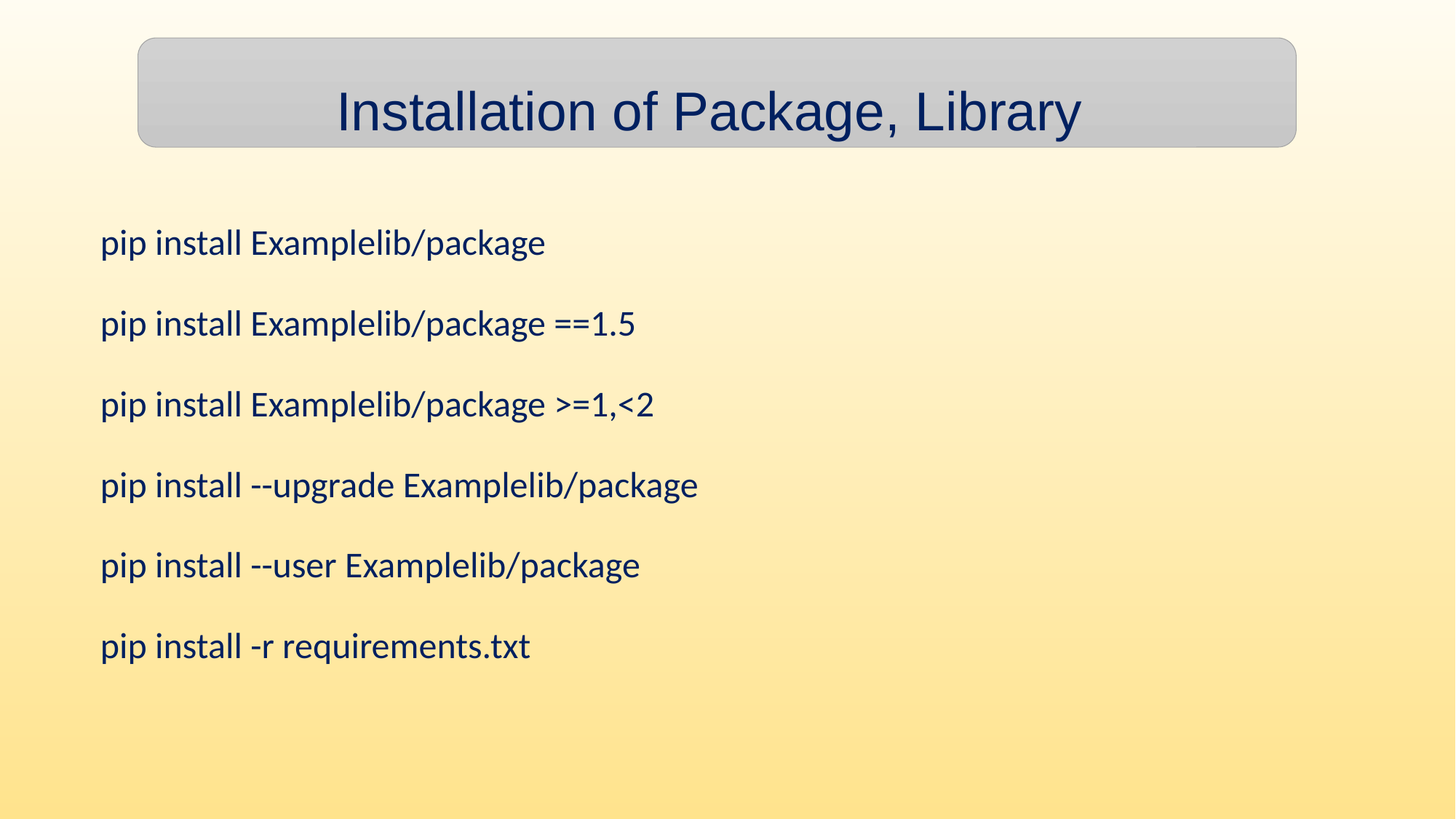

Installation of Package, Library
pip install Examplelib/package
pip install Examplelib/package ==1.5
pip install Examplelib/package >=1,<2
pip install --upgrade Examplelib/package
pip install --user Examplelib/package
pip install -r requirements.txt